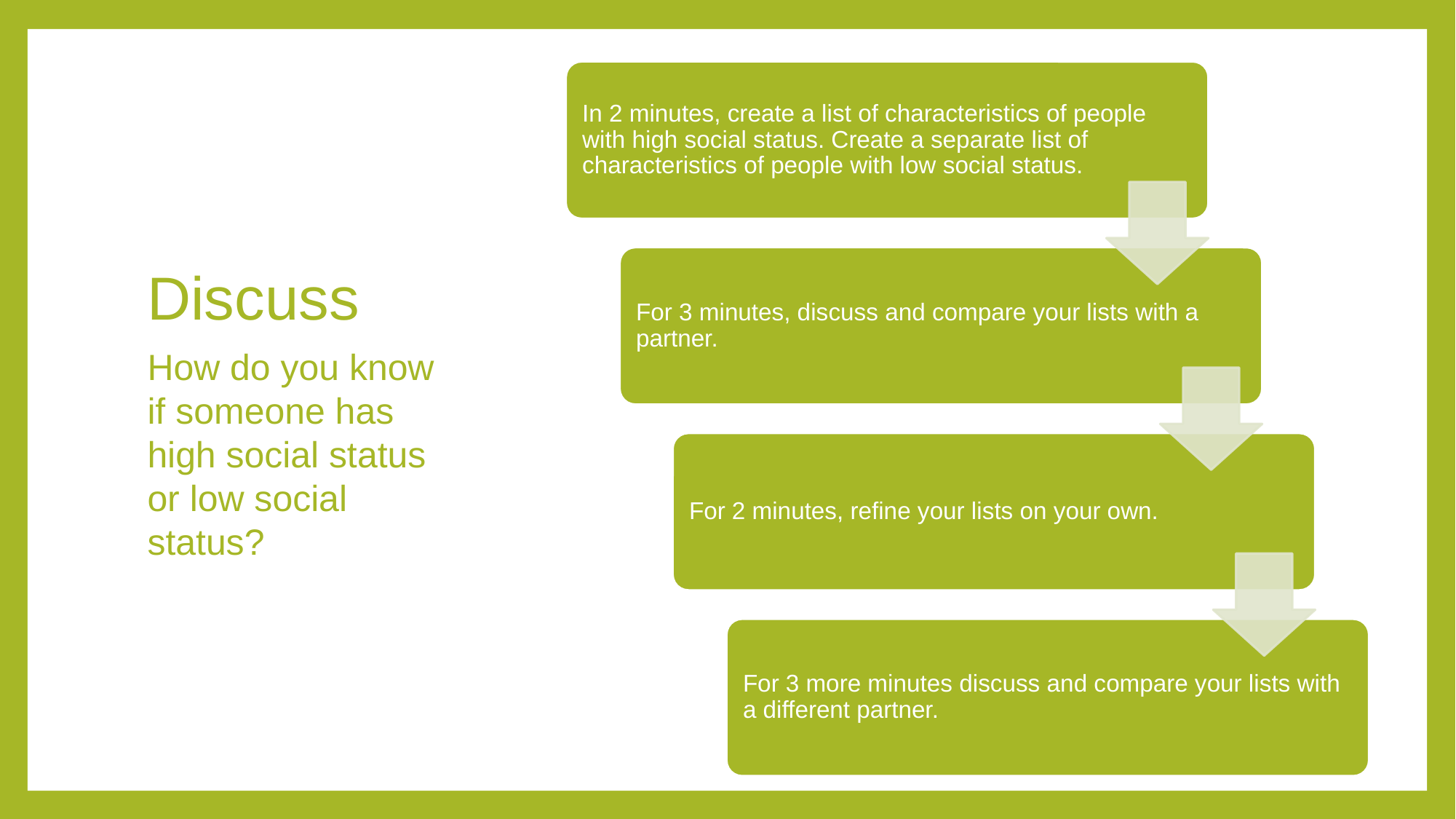

In 2 minutes, create a list of characteristics of people with high social status. Create a separate list of characteristics of people with low social status.
For 3 minutes, discuss and compare your lists with a partner.
For 2 minutes, refine your lists on your own.
For 3 more minutes discuss and compare your lists with a different partner.

# Discuss
How do you know if someone has high social status or low social status?